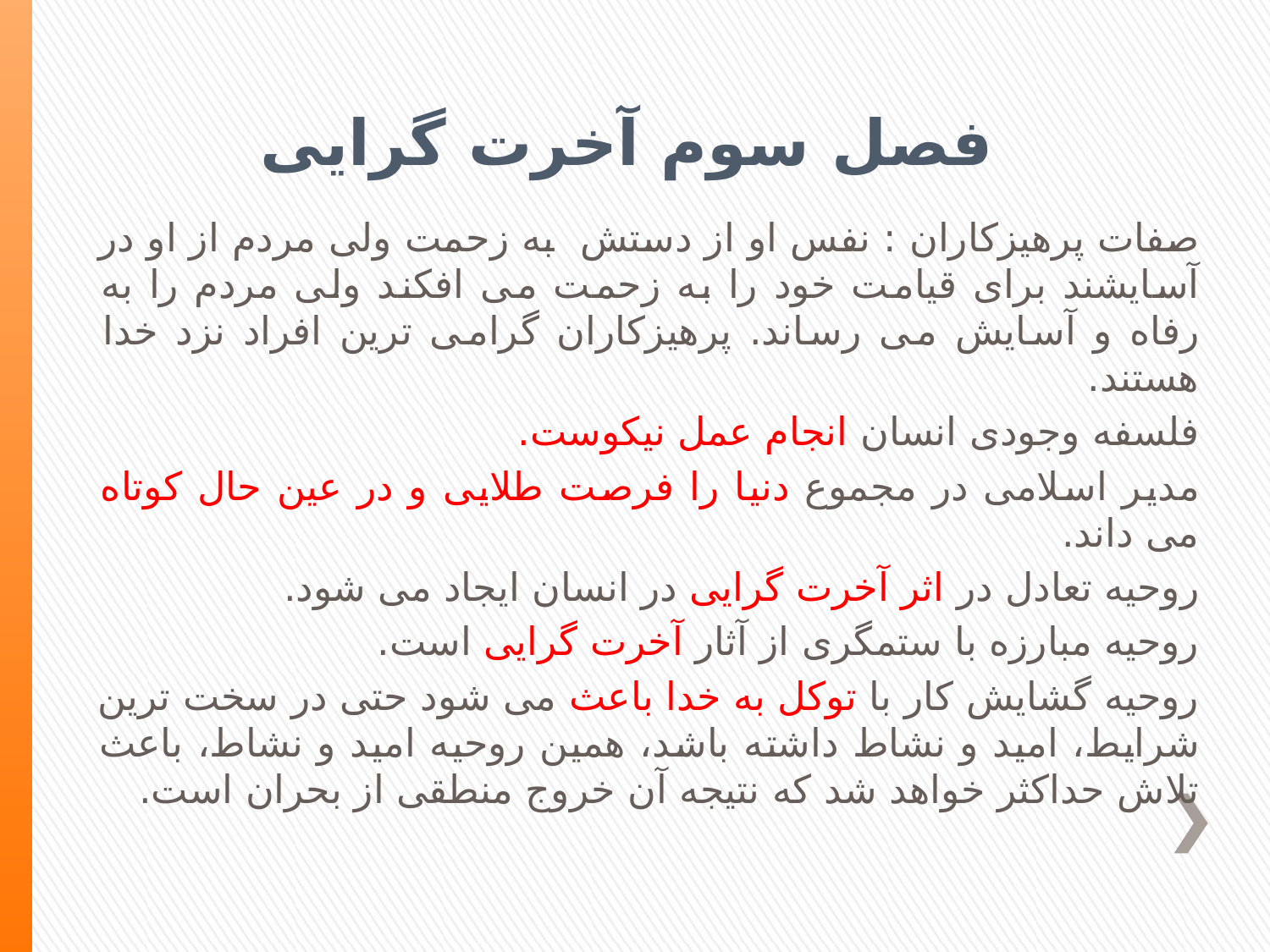

# فصل سوم آخرت گرایی
صفات پرهیزکاران : نفس او از دستش  به زحمت ولی مردم از او در آسایشند برای قیامت خود را به زحمت می افکند ولی مردم را به رفاه و آسایش می رساند. پرهیزکاران گرامی ترین افراد نزد خدا هستند.
فلسفه وجودی انسان انجام عمل نیکوست.
مدیر اسلامی در مجموع دنیا را فرصت طلایی و در عین حال کوتاه می داند.
روحیه تعادل در اثر آخرت گرایی در انسان ایجاد می شود.
روحیه مبارزه با ستمگری از آثار آخرت گرایی است.
روحیه گشایش کار با توکل به خدا باعث می شود حتی در سخت ترین شرایط، امید و نشاط داشته باشد، همین روحیه امید و نشاط، باعث تلاش حداکثر خواهد شد که نتیجه آن خروج منطقی از بحران است.